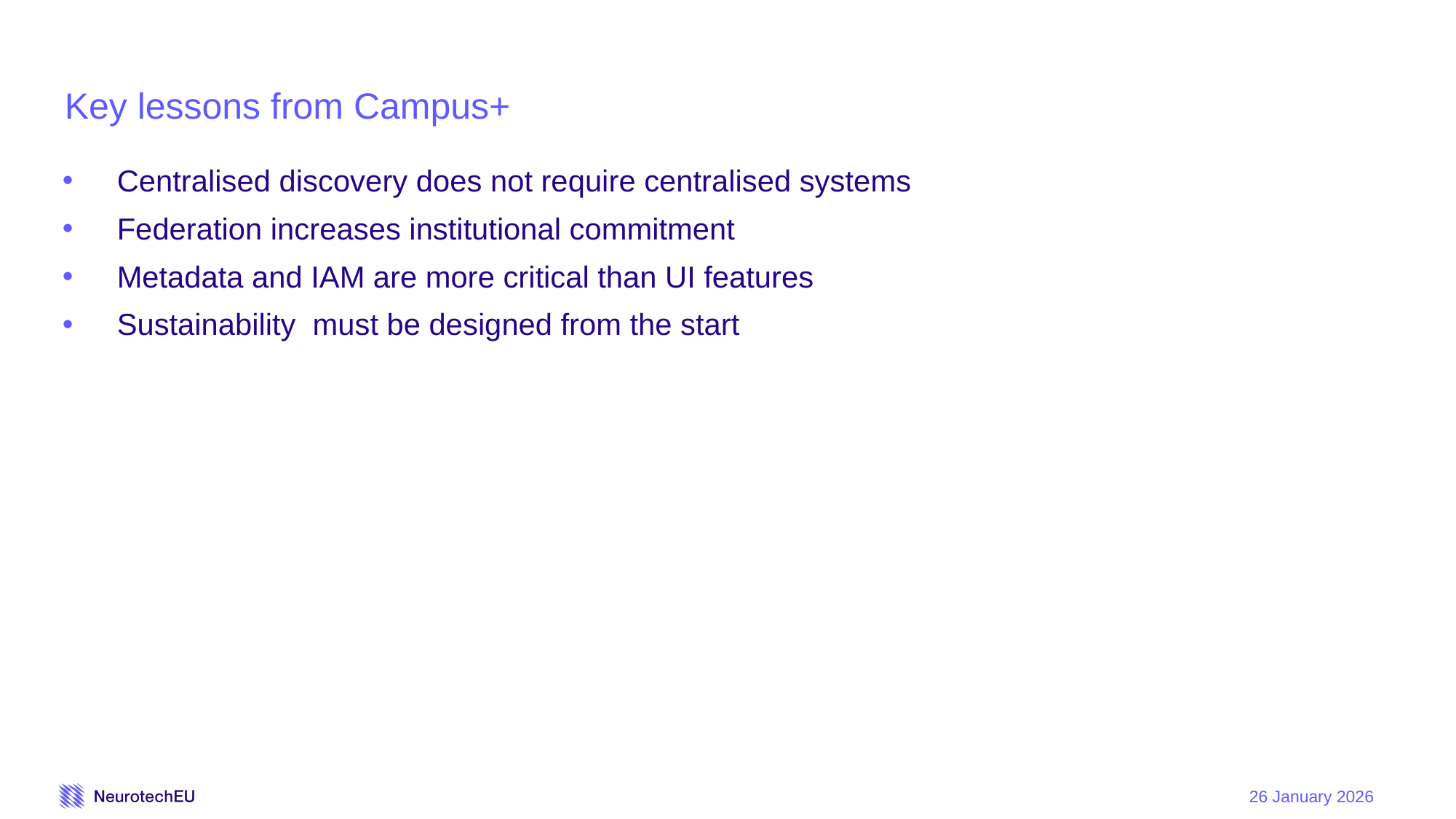

Key lessons from Campus+
Centralised discovery does not require centralised systems
Federation increases institutional commitment
Metadata and IAM are more critical than UI features
Sustainability  must be designed from the start

26 January 2026